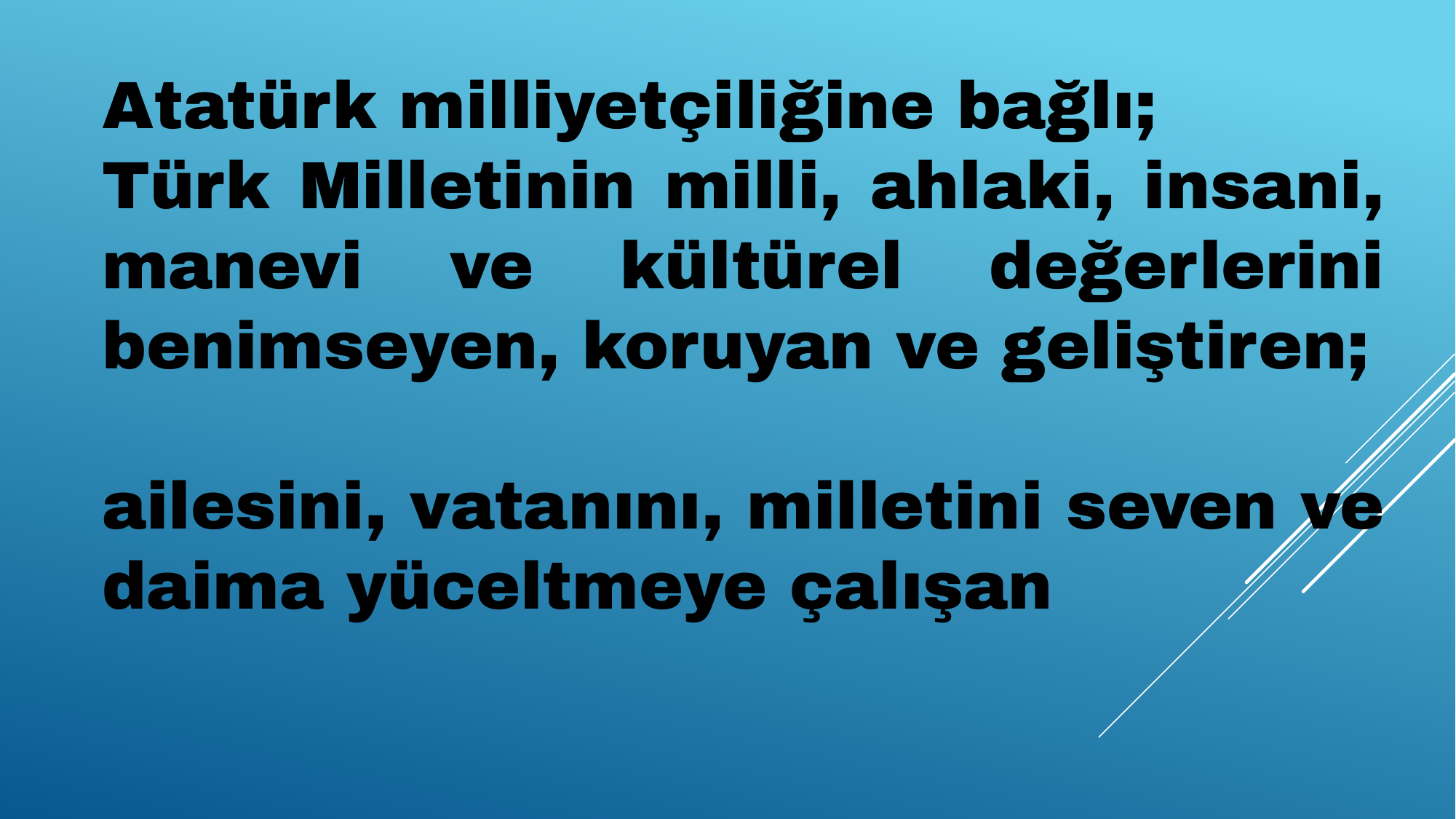

Atatürk milliyetçiliğine bağlı;
Türk Milletinin milli, ahlaki, insani, manevi ve kültürel değerlerini benimseyen, koruyan ve geliştiren;

ailesini, vatanını, milletini seven ve daima yüceltmeye çalışan